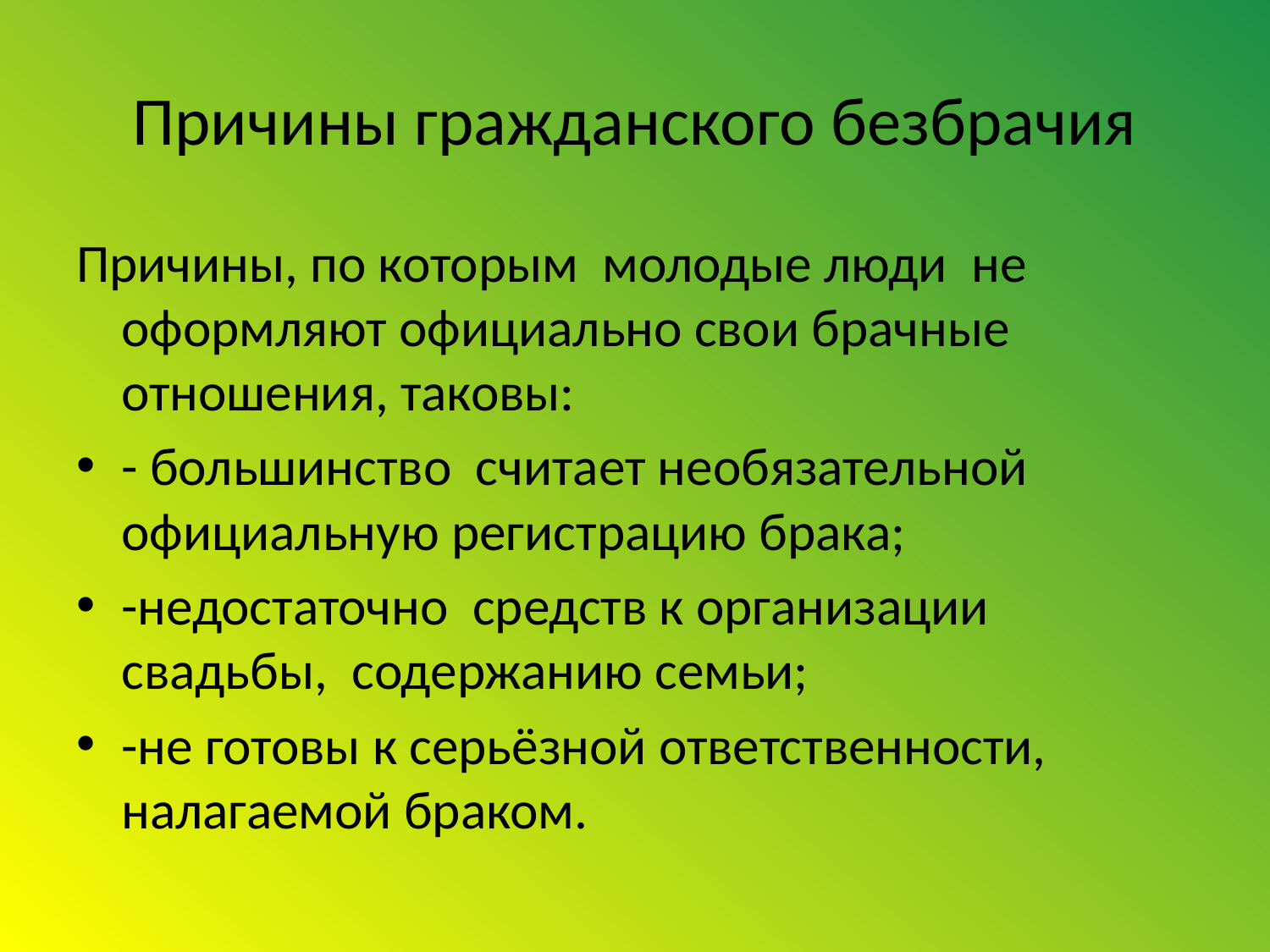

# Причины гражданского безбрачия
Причины, по которым  молодые люди  не оформляют официально свои брачные отношения, таковы:
- большинство  считает необязательной официальную регистрацию брака;
-недостаточно  средств к организации свадьбы,  содержанию семьи;
-не готовы к серьёзной ответственности, налагаемой браком.